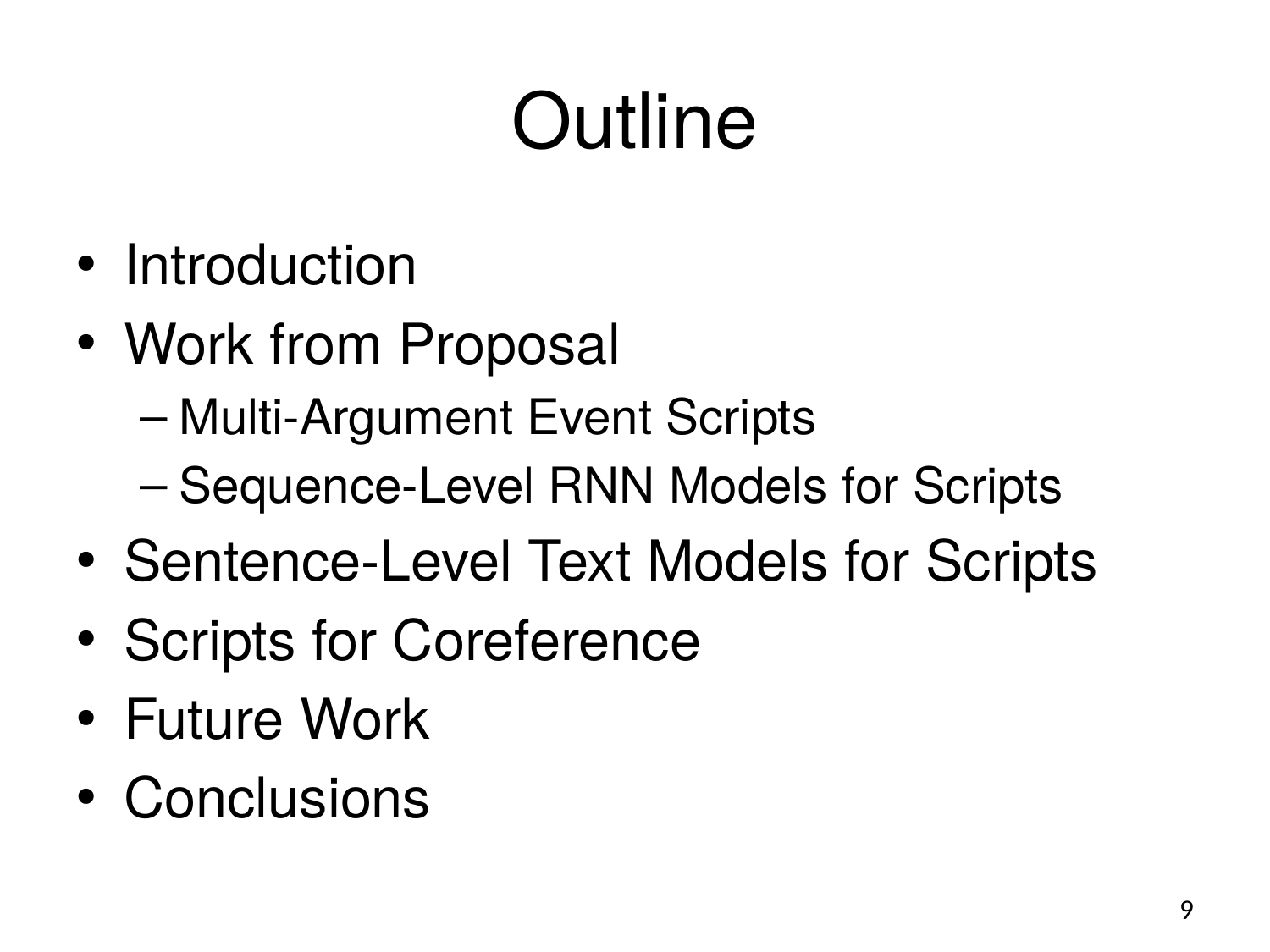

# Outline
Introduction
Work from Proposal
Multi-Argument Event Scripts
Sequence-Level RNN Models for Scripts
Sentence-Level Text Models for Scripts
Scripts for Coreference
Future Work
Conclusions
9